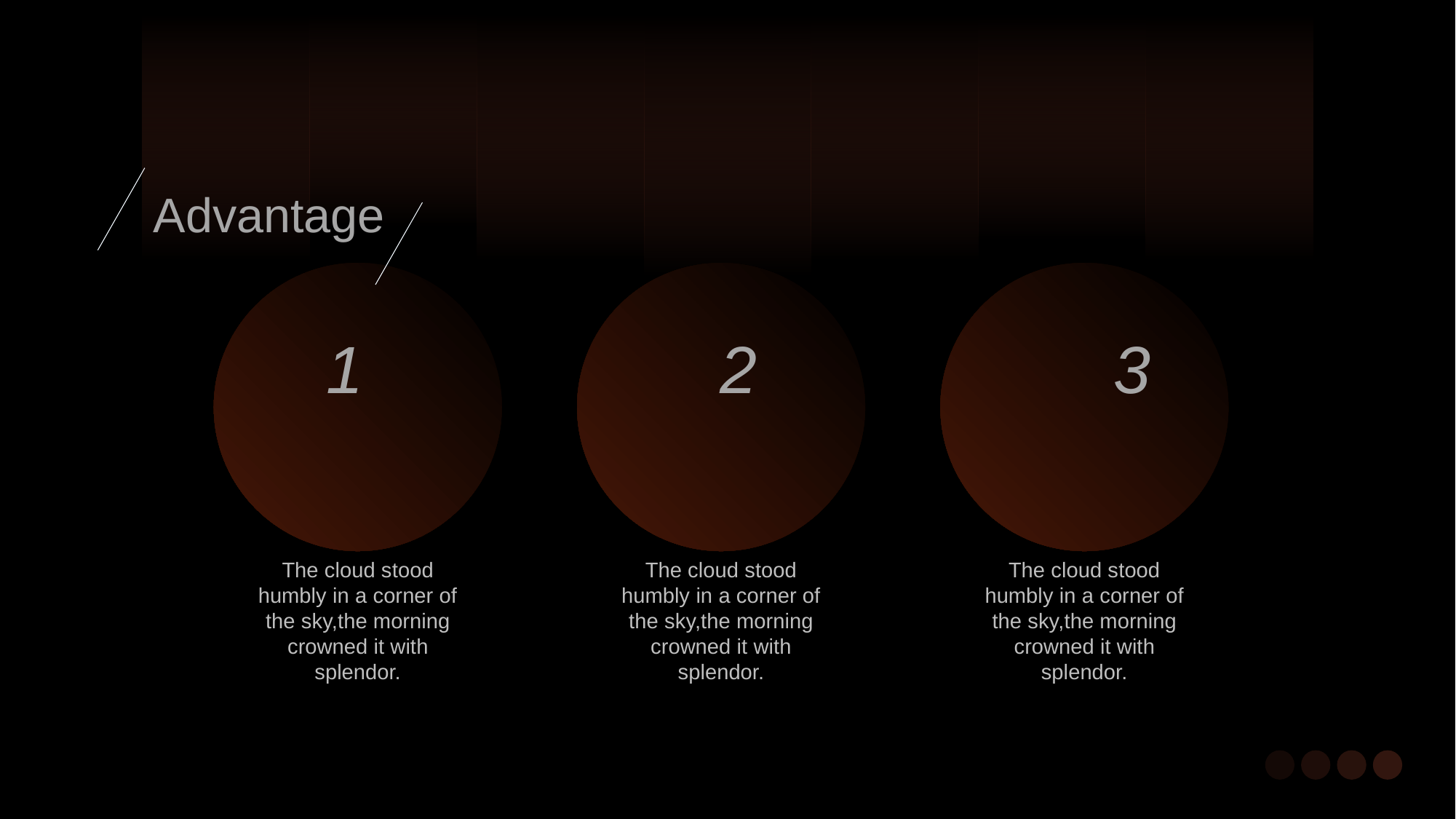

Advantage

1

2

3
The cloud stood humbly in a corner of the sky,the morning crowned it with splendor.
The cloud stood humbly in a corner of the sky,the morning crowned it with splendor.
The cloud stood humbly in a corner of the sky,the morning crowned it with splendor.